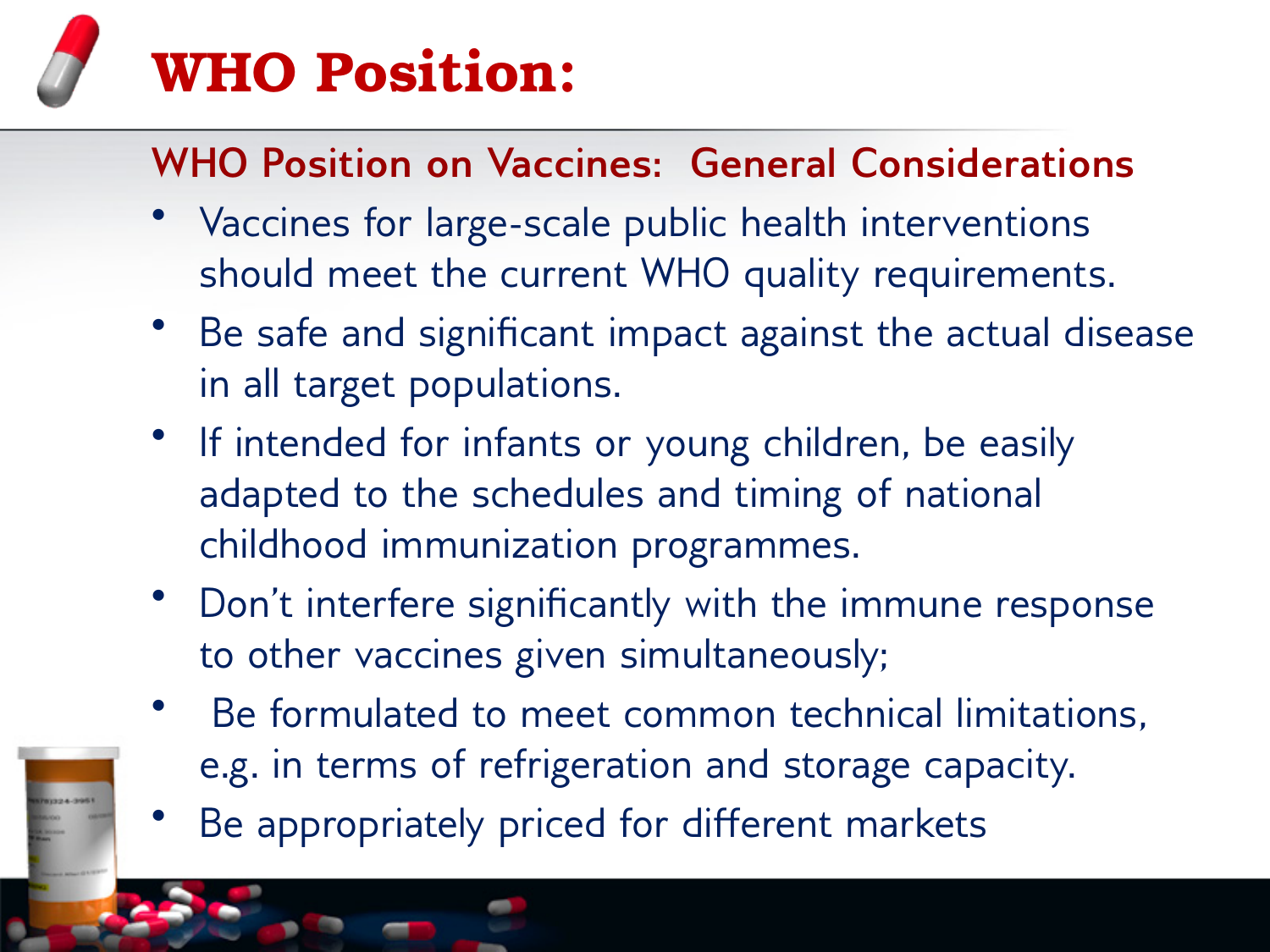

# WHO Position:
WHO Position on Vaccines:  General Considerations
Vaccines for large-scale public health interventions should meet the current WHO quality requirements.
Be safe and significant impact against the actual disease in all target populations.
If intended for infants or young children, be easily adapted to the schedules and timing of national childhood immunization programmes.
Don’t interfere significantly with the immune response to other vaccines given simultaneously;
 Be formulated to meet common technical limitations, e.g. in terms of refrigeration and storage capacity.
Be appropriately priced for different markets